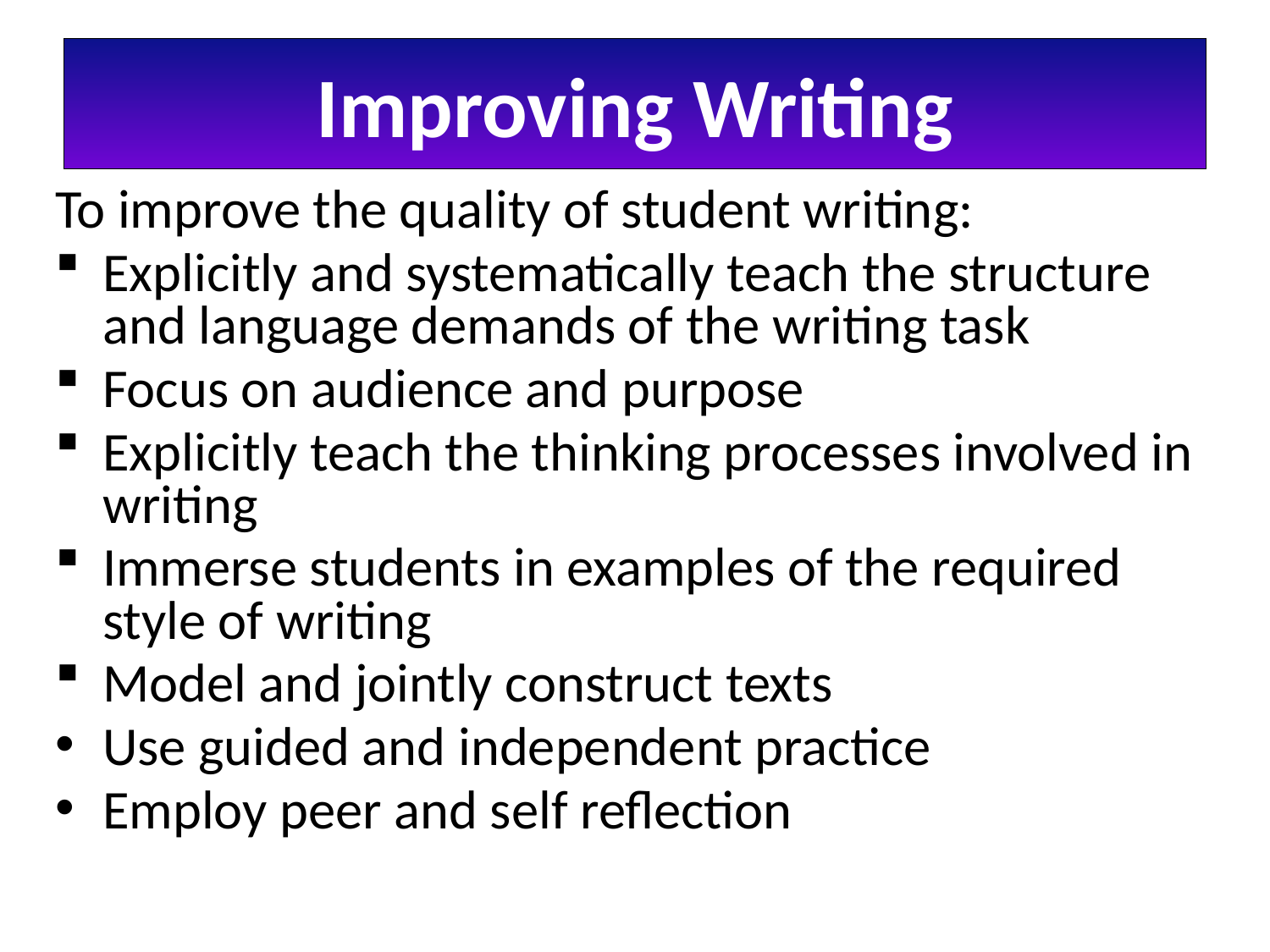

# Improving Writing
To improve the quality of student writing:
Explicitly and systematically teach the structure and language demands of the writing task
Focus on audience and purpose
Explicitly teach the thinking processes involved in writing
Immerse students in examples of the required style of writing
Model and jointly construct texts
Use guided and independent practice
Employ peer and self reflection